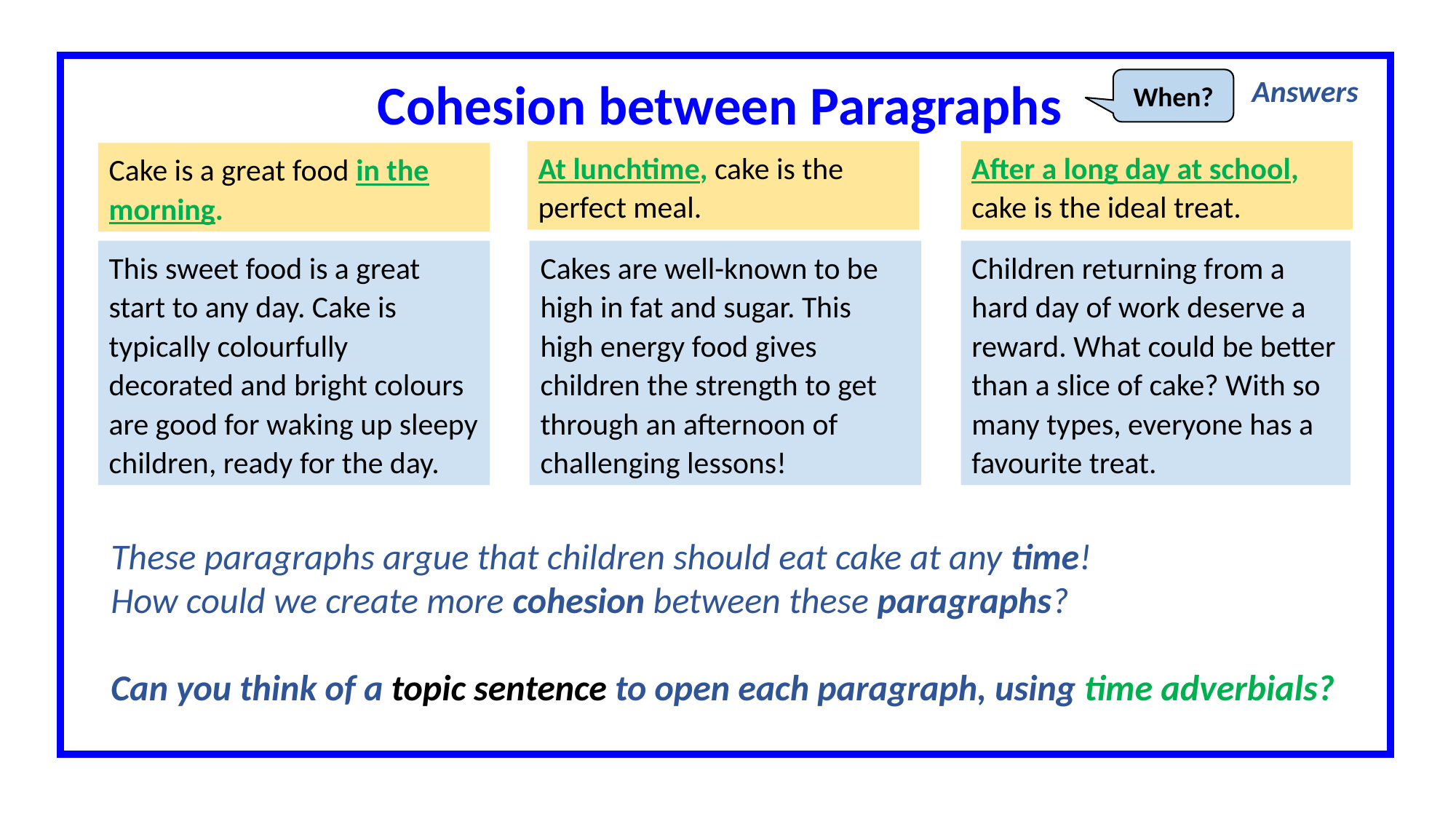

Cohesion between Paragraphs
Answers
When?
After a long day at school, cake is the ideal treat.
At lunchtime, cake is the perfect meal.
Cake is a great food in the morning.
This sweet food is a great start to any day. Cake is typically colourfully decorated and bright colours are good for waking up sleepy children, ready for the day.
Cakes are well-known to be high in fat and sugar. This high energy food gives children the strength to get through an afternoon of challenging lessons!
Children returning from a hard day of work deserve a reward. What could be better than a slice of cake? With so many types, everyone has a favourite treat.
These paragraphs argue that children should eat cake at any time!
How could we create more cohesion between these paragraphs?

Can you think of a topic sentence to open each paragraph, using time adverbials?